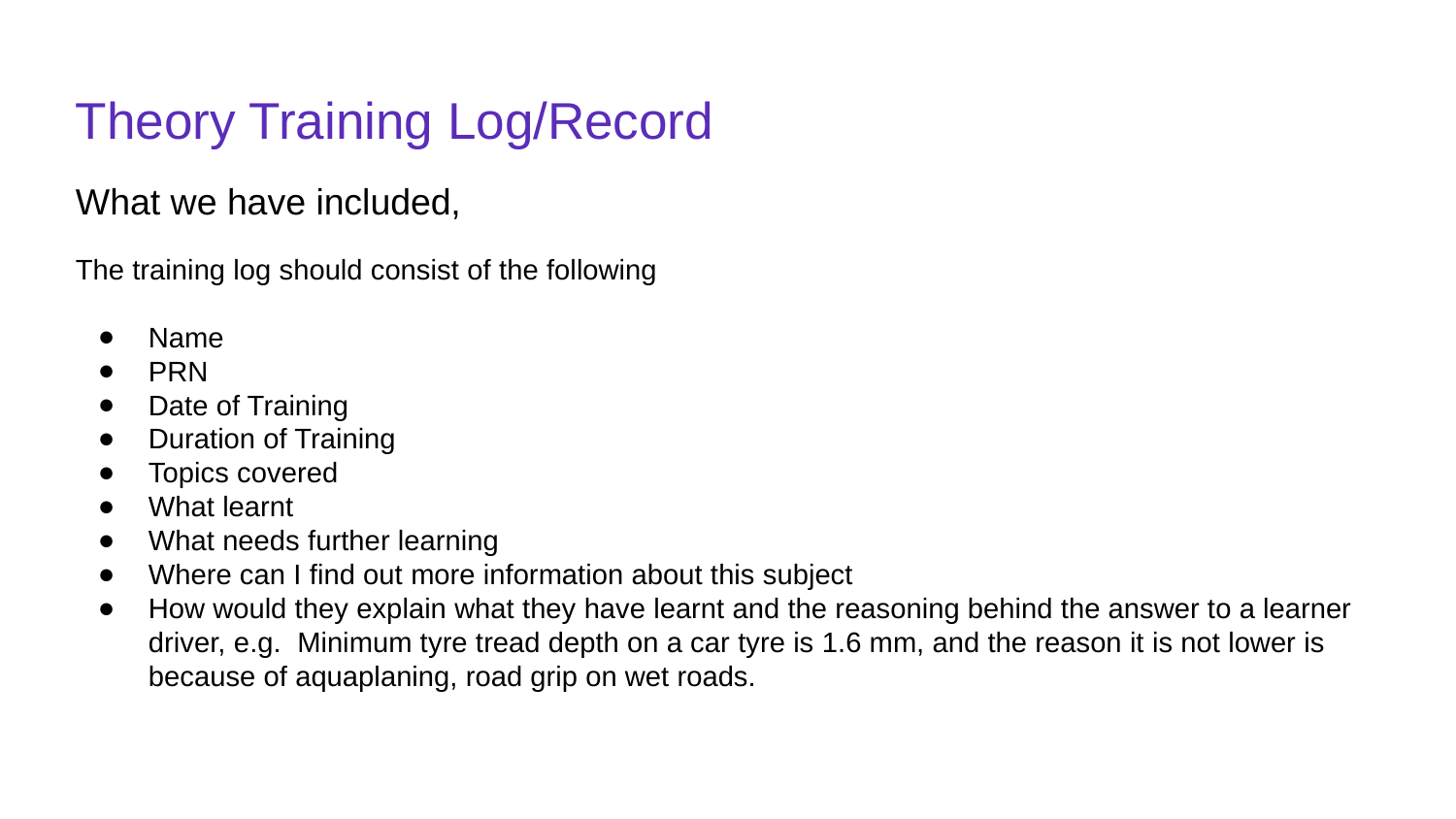

# Theory Training Log/Record
What we have included,

The training log should consist of the following

Name
PRN
Date of Training
Duration of Training
Topics covered
What learnt
What needs further learning
Where can I find out more information about this subject
How would they explain what they have learnt and the reasoning behind the answer to a learner driver, e.g.  Minimum tyre tread depth on a car tyre is 1.6 mm, and the reason it is not lower is because of aquaplaning, road grip on wet roads.